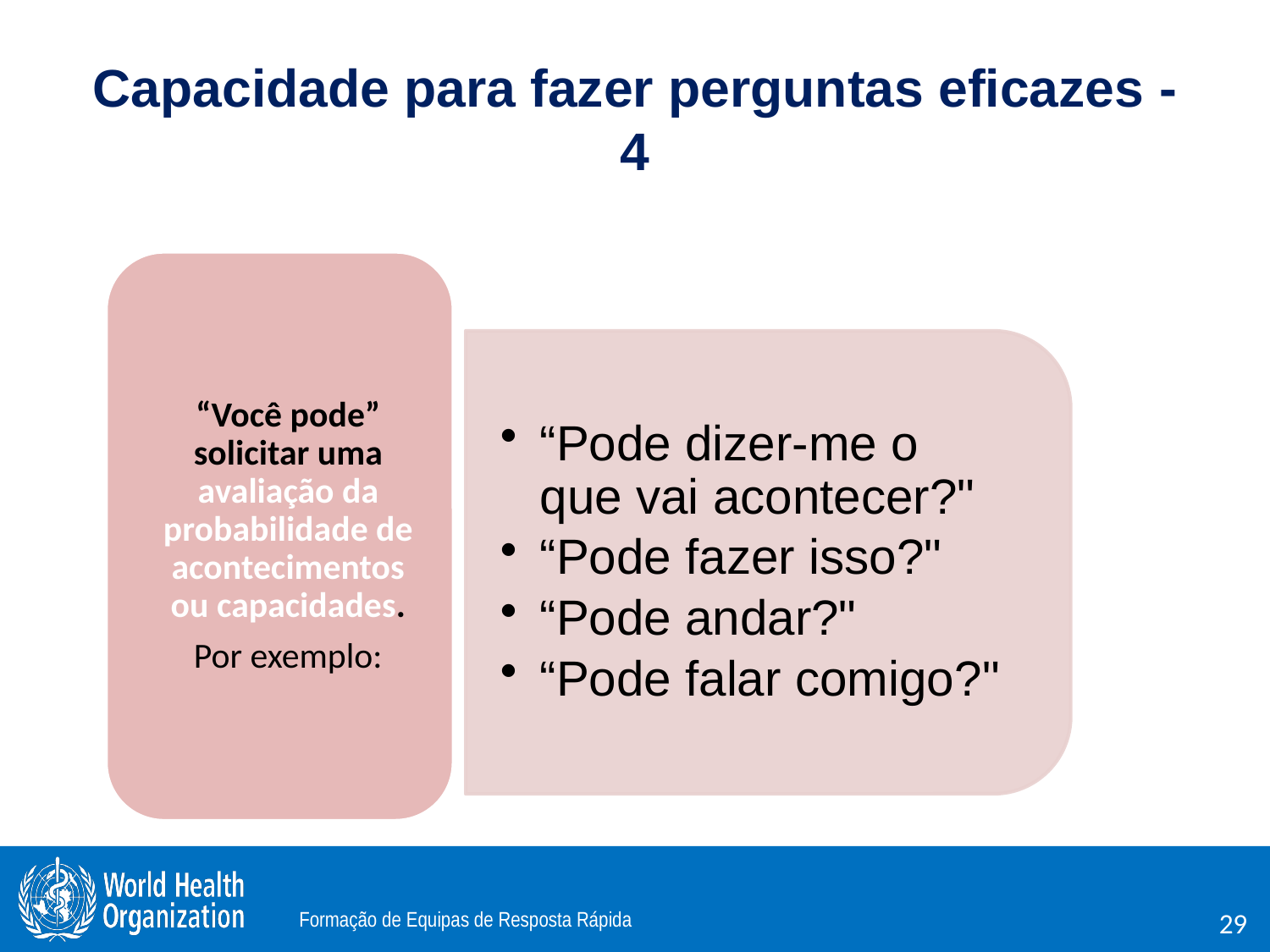

# Capacidade para fazer perguntas eficazes - 4
“Pode dizer-me o que vai acontecer?"
“Pode fazer isso?"
“Pode andar?"
“Pode falar comigo?"
“Você pode” solicitar uma avaliação da probabilidade de acontecimentos ou capacidades.
Por exemplo: